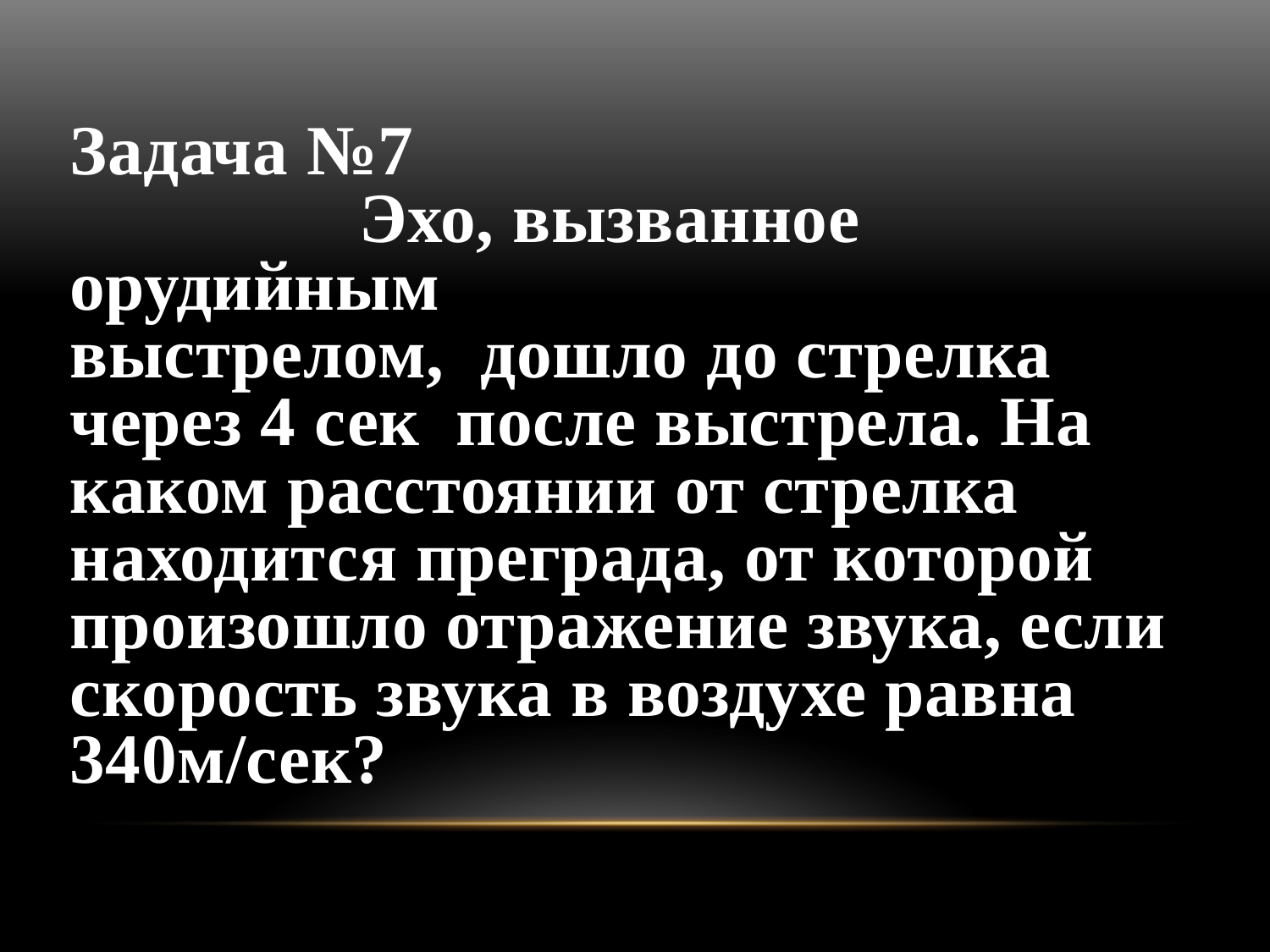

Задача №7                                                           Эхо, вызванное орудийным                         выстрелом,  дошло до стрелка через 4 сек  после выстрела. На каком расстоянии от стрелка находится преграда, от которой произошло отражение звука, если скорость звука в воздухе равна 340м/сек?